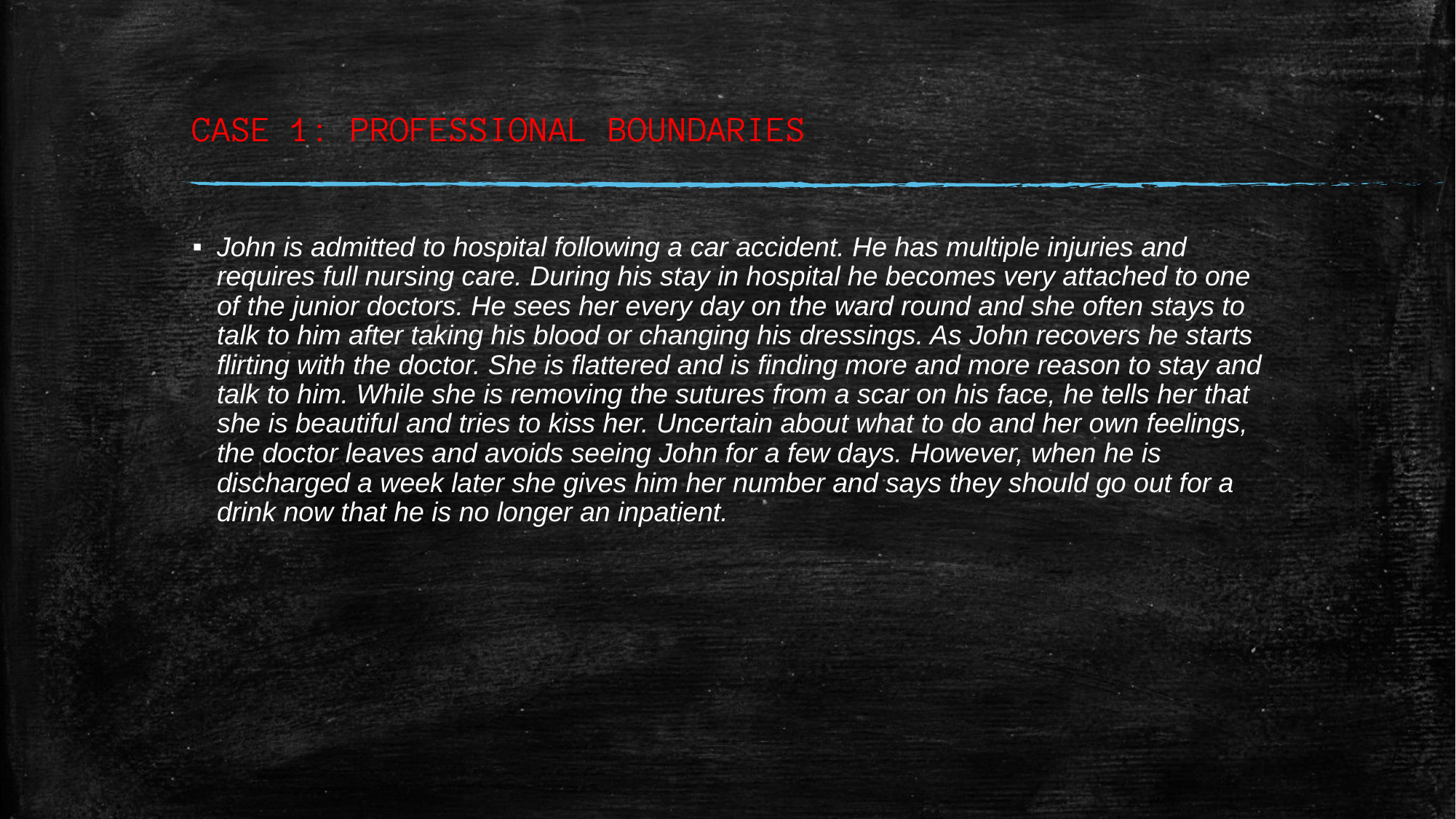

# CASE 1: PROFESSIONAL BOUNDARIES
John is admitted to hospital following a car accident. He has multiple injuries and requires full nursing care. During his stay in hospital he becomes very attached to one of the junior doctors. He sees her every day on the ward round and she often stays to talk to him after taking his blood or changing his dressings. As John recovers he starts flirting with the doctor. She is flattered and is finding more and more reason to stay and talk to him. While she is removing the sutures from a scar on his face, he tells her that she is beautiful and tries to kiss her. Uncertain about what to do and her own feelings, the doctor leaves and avoids seeing John for a few days. However, when he is discharged a week later she gives him her number and says they should go out for a drink now that he is no longer an inpatient.